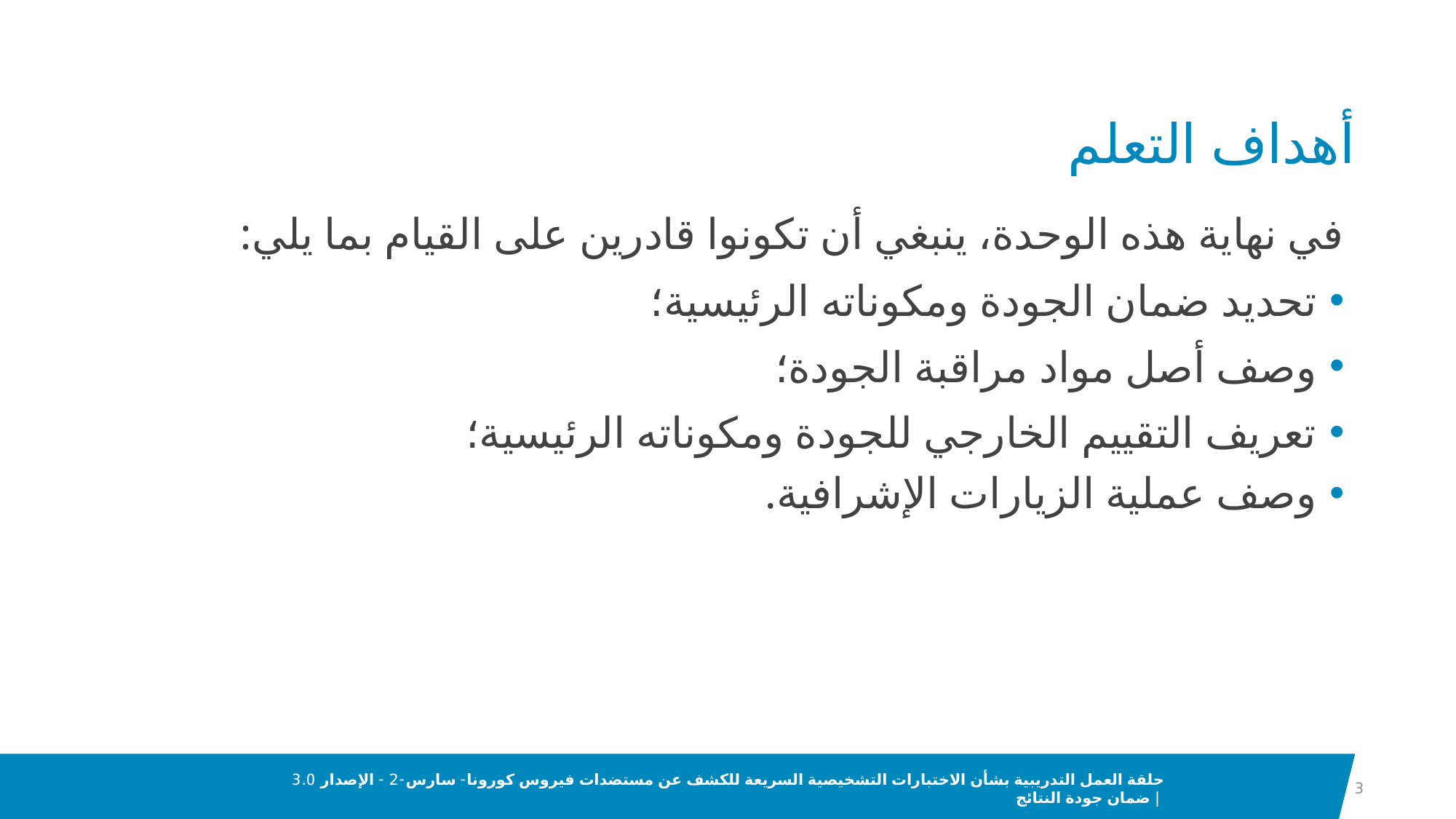

# أهداف التعلم
في نهاية هذه الوحدة، ينبغي أن تكونوا قادرين على القيام بما يلي:
تحديد ضمان الجودة ومكوناته الرئيسية؛
وصف أصل مواد مراقبة الجودة؛
تعريف التقييم الخارجي للجودة ومكوناته الرئيسية؛
وصف عملية الزيارات الإشرافية.

3
حلقة العمل التدريبية بشأن الاختبارات التشخيصية السريعة للكشف عن مستضدات فيروس كورونا- سارس-2 - الإصدار 3.0 | ضمان جودة النتائج